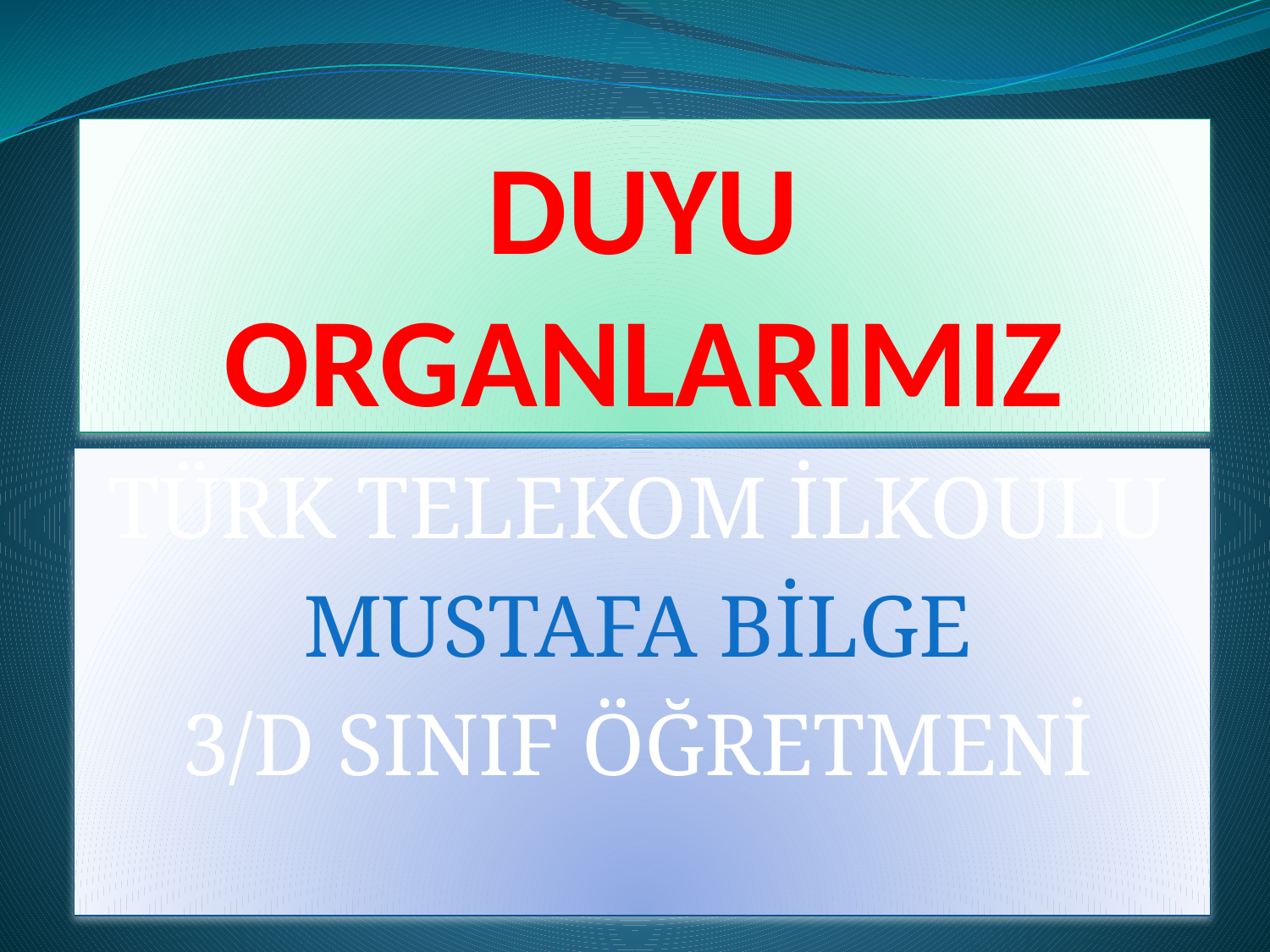

# DUYU ORGANLARIMIZ
TÜRK TELEKOM İLKOULU
MUSTAFA BİLGE
3/D SINIF ÖĞRETMENİ